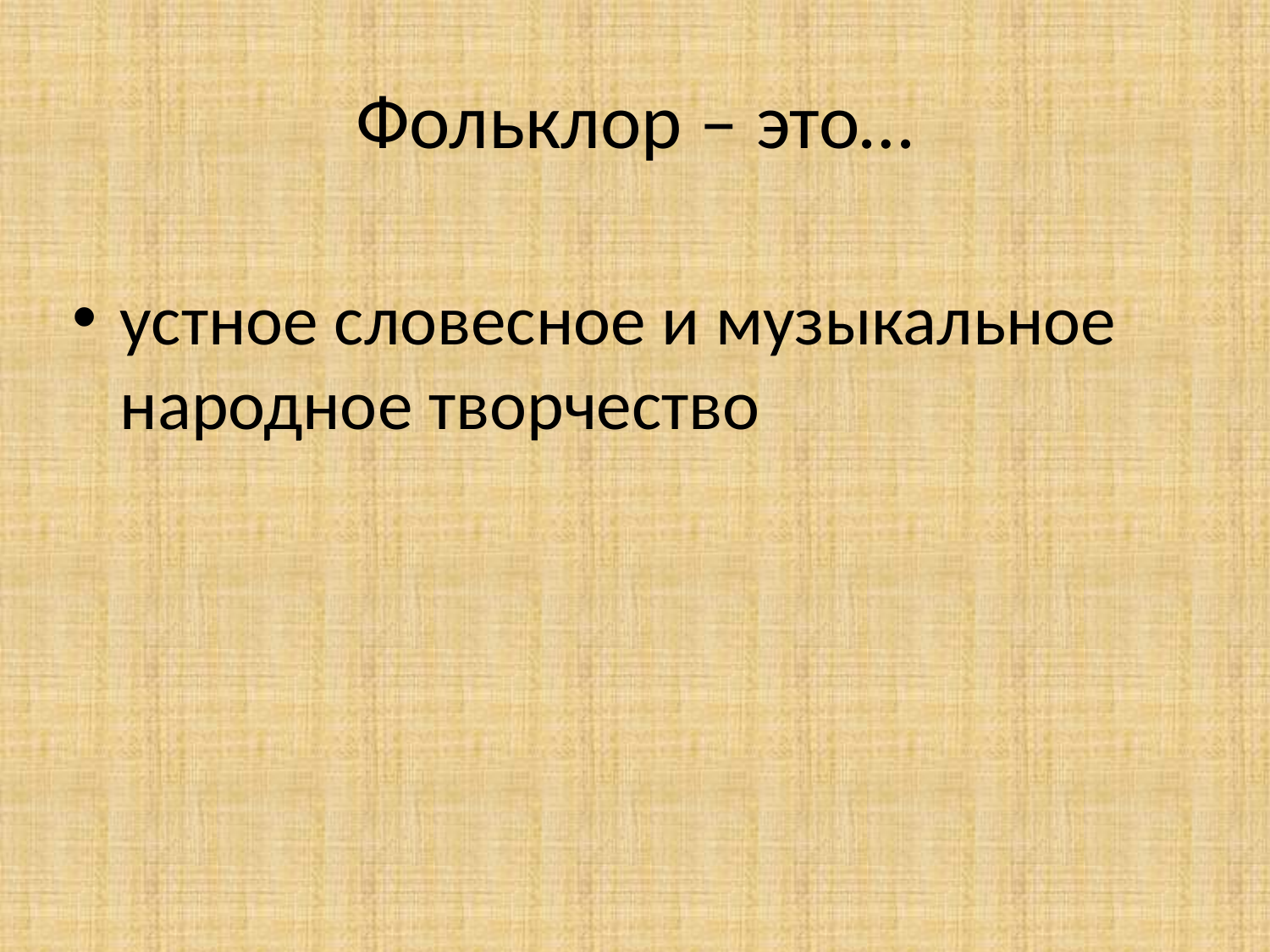

# Фольклор – это…
устное словесное и музыкальное народное творчество